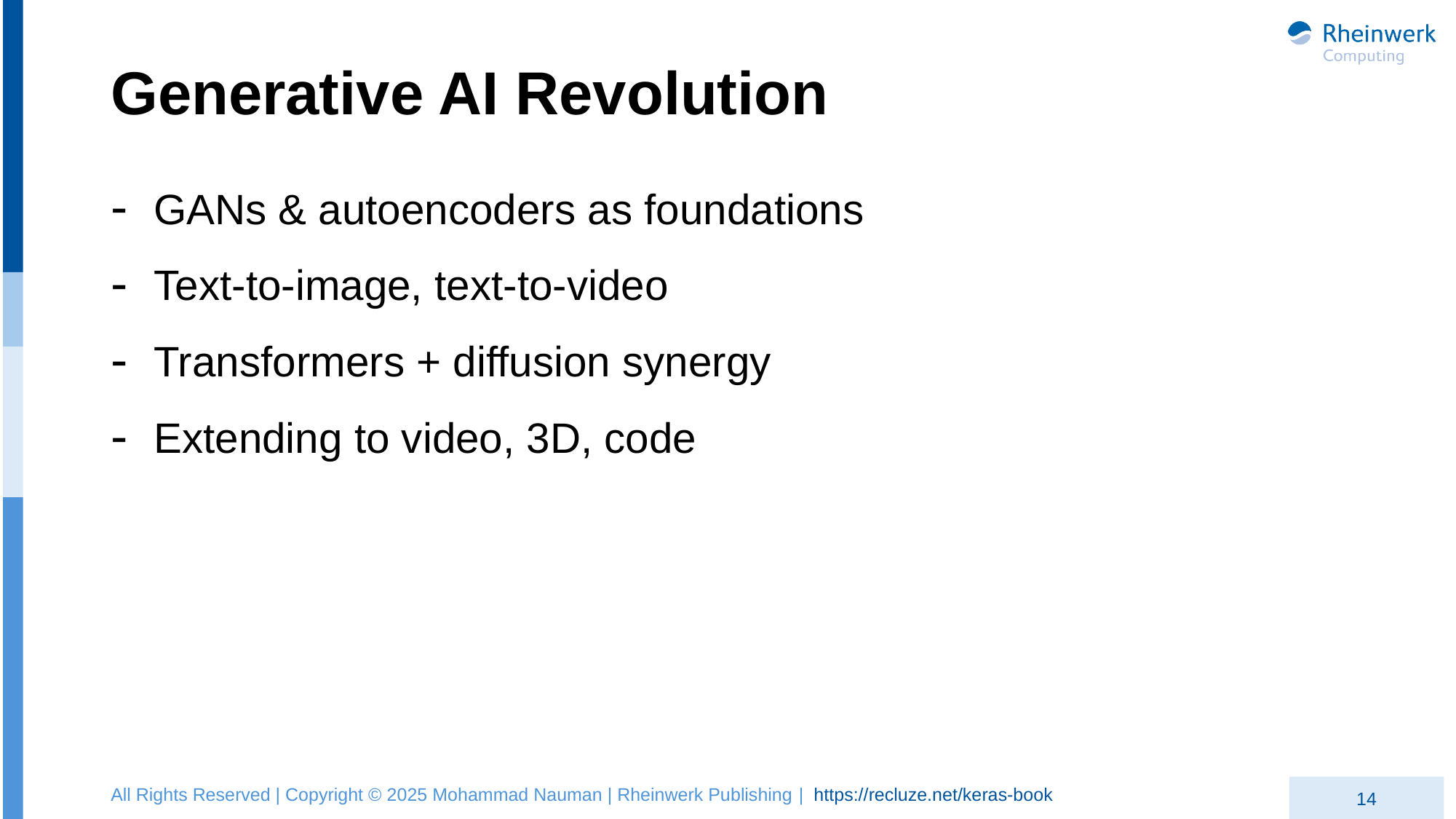

# Generative AI Revolution
GANs & autoencoders as foundations
Text-to-image, text-to-video
Transformers + diffusion synergy
Extending to video, 3D, code